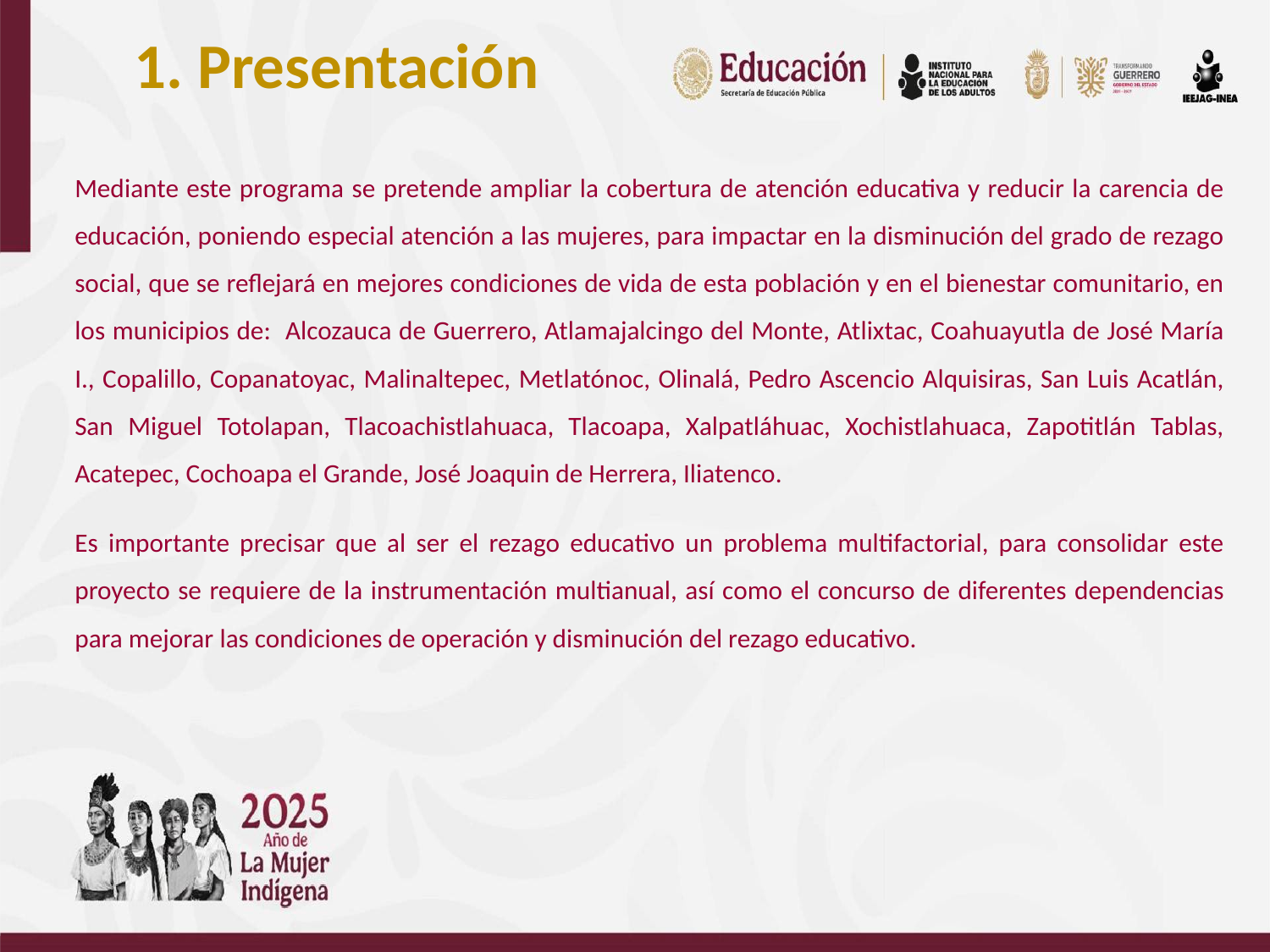

1. Presentación

Mediante este programa se pretende ampliar la cobertura de atención educativa y reducir la carencia de educación, poniendo especial atención a las mujeres, para impactar en la disminución del grado de rezago social, que se reflejará en mejores condiciones de vida de esta población y en el bienestar comunitario, en los municipios de:  Alcozauca de Guerrero, Atlamajalcingo del Monte, Atlixtac, Coahuayutla de José María I., Copalillo, Copanatoyac, Malinaltepec, Metlatónoc, Olinalá, Pedro Ascencio Alquisiras, San Luis Acatlán, San Miguel Totolapan, Tlacoachistlahuaca, Tlacoapa, Xalpatláhuac, Xochistlahuaca, Zapotitlán Tablas, Acatepec, Cochoapa el Grande, José Joaquin de Herrera, Iliatenco.

Es importante precisar que al ser el rezago educativo un problema multifactorial, para consolidar este proyecto se requiere de la instrumentación multianual, así como el concurso de diferentes dependencias para mejorar las condiciones de operación y disminución del rezago educativo.